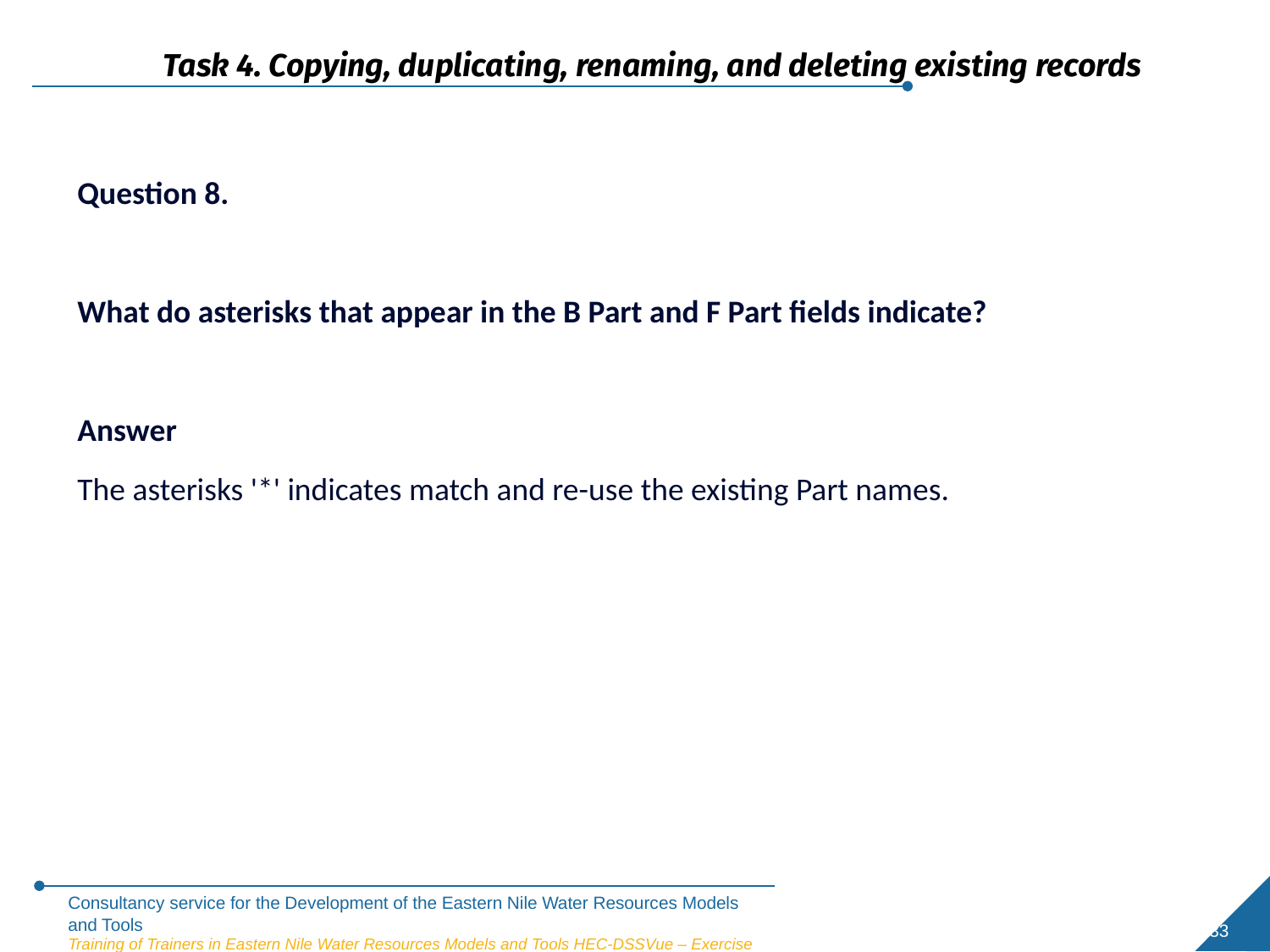

Task 4. Copying, duplicating, renaming, and deleting existing records
Question 8.

What do asterisks that appear in the B Part and F Part fields indicate?

Answer
The asterisks '*' indicates match and re-use the existing Part names.